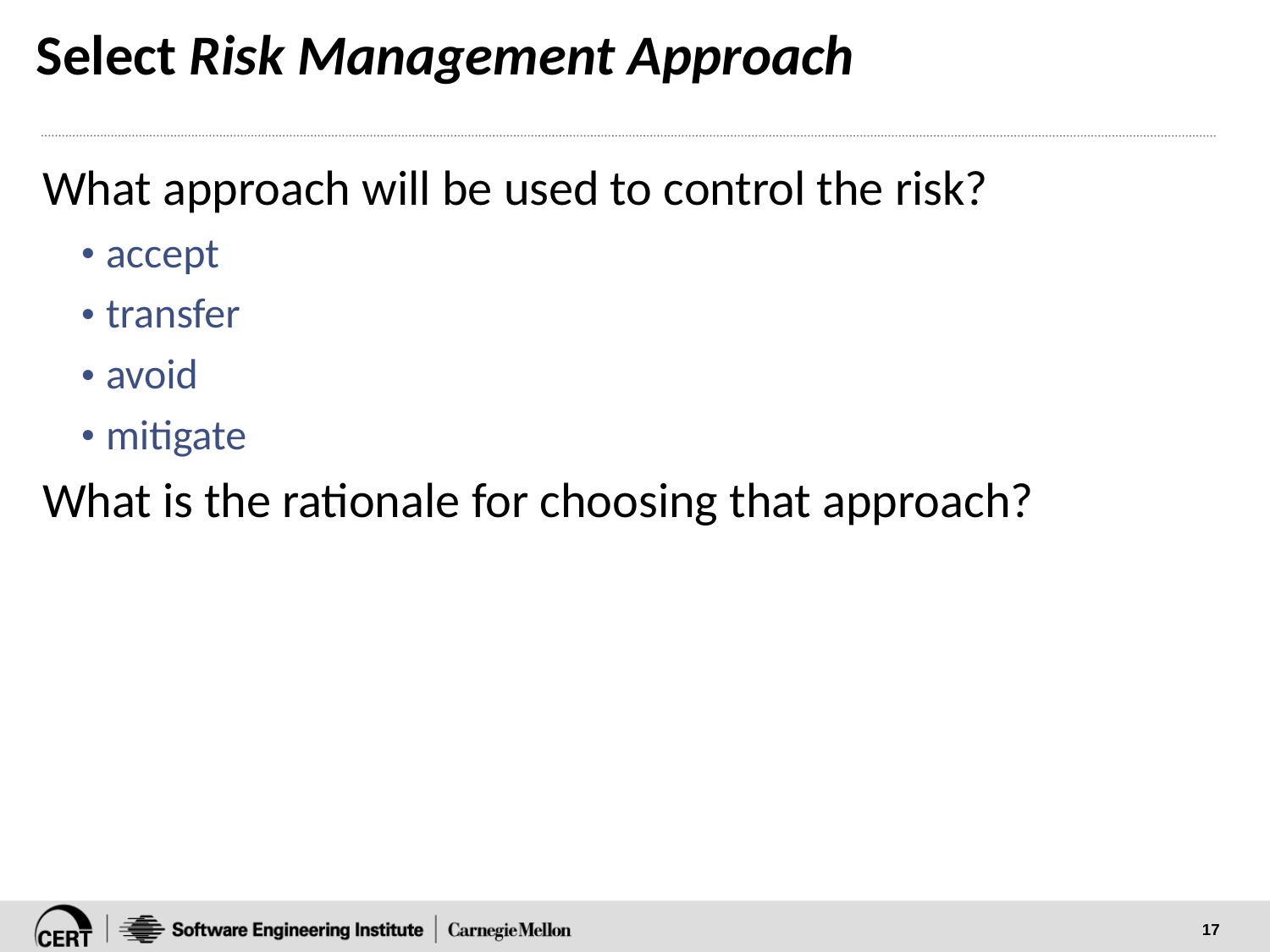

# Select Risk Management Approach
What approach will be used to control the risk?
accept
transfer
avoid
mitigate
What is the rationale for choosing that approach?